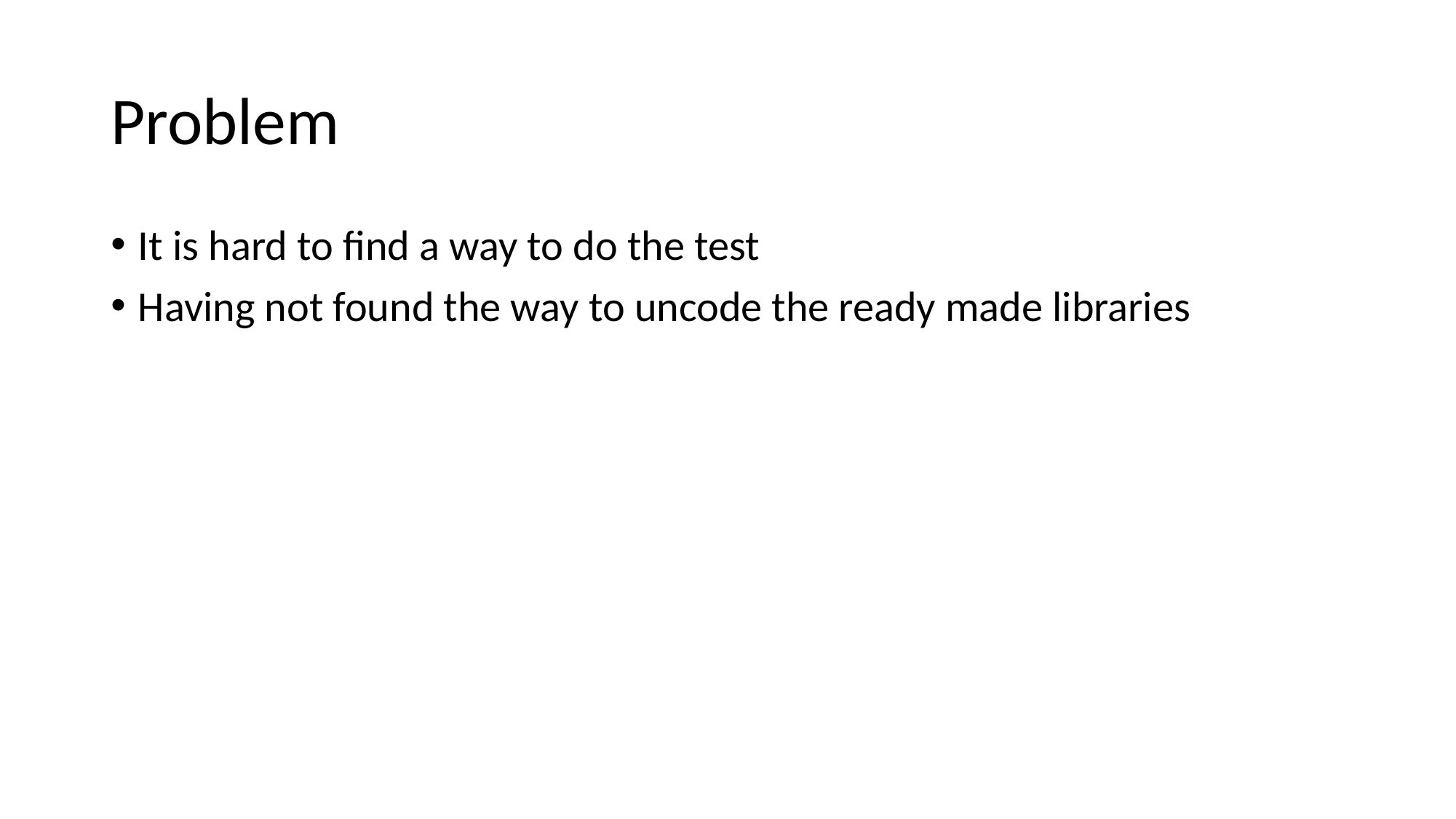

# Problem
It is hard to find a way to do the test
Having not found the way to uncode the ready made libraries